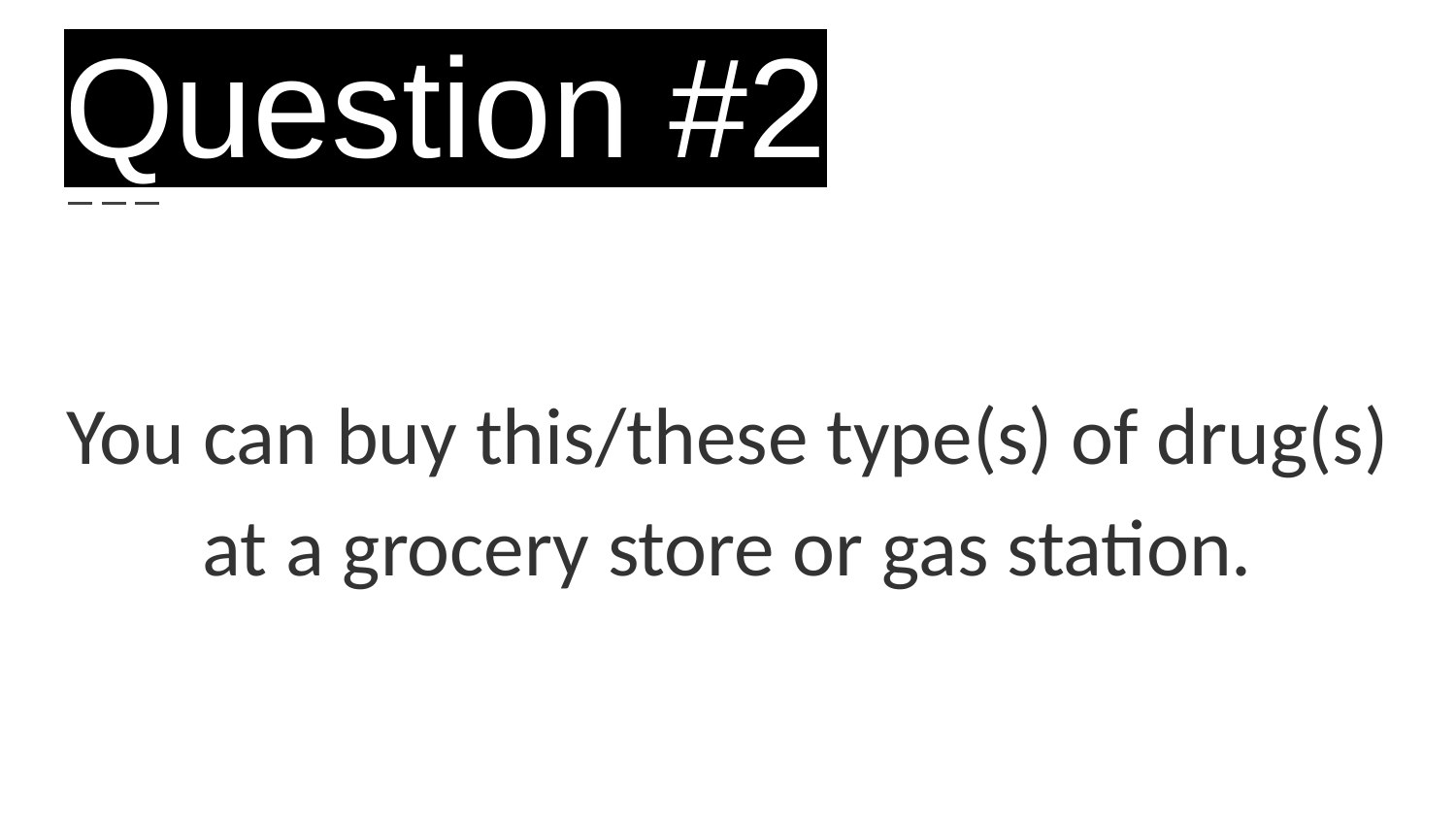

# Question #2
You can buy this/these type(s) of drug(s) at a grocery store or gas station.